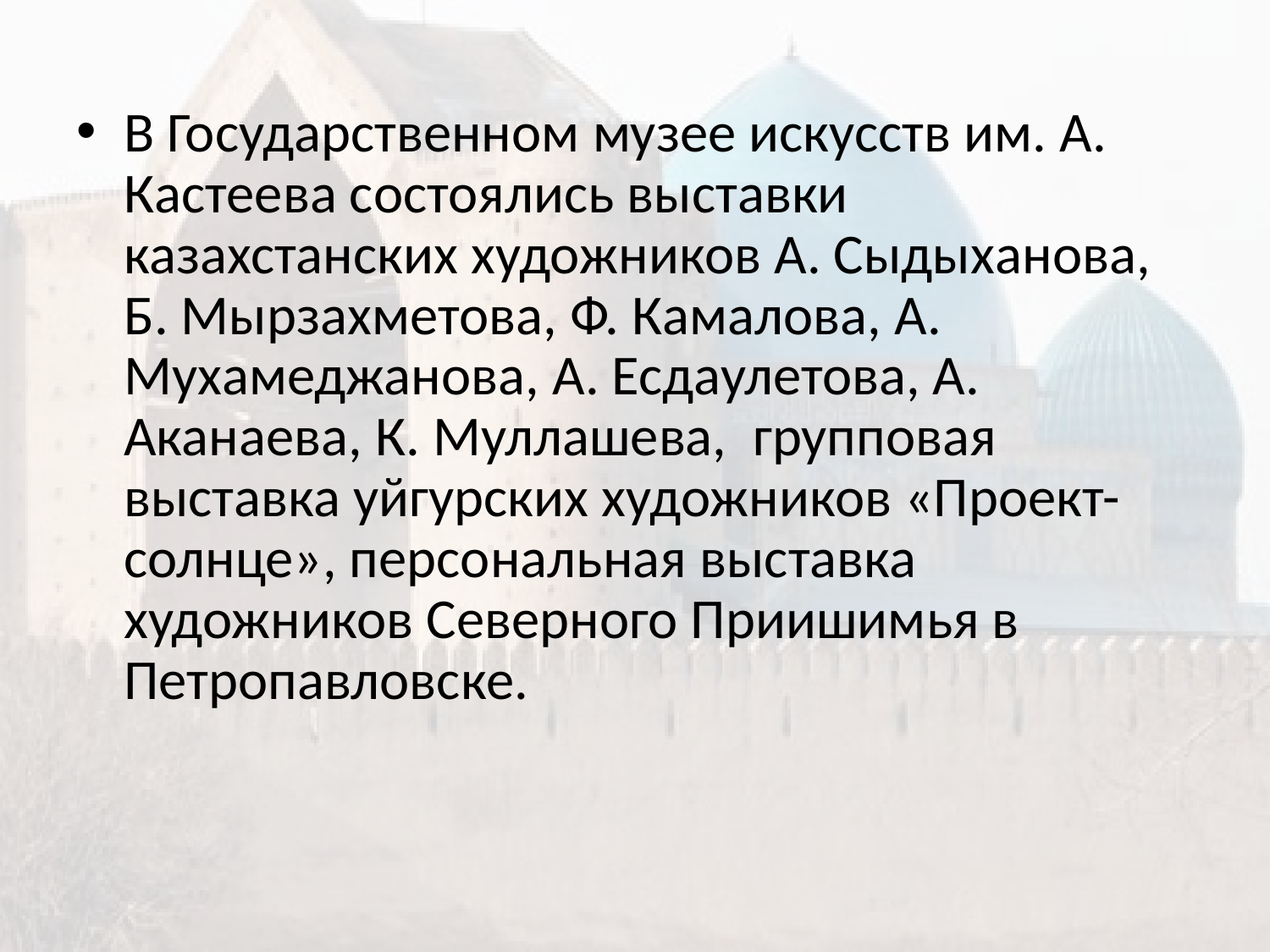

В Государственном музее искусств им. А. Кастеева состоялись выставки казахстанских художников А. Сыдыханова, Б. Мырзахметова, Ф. Камалова, А. Мухамеджанова, А. Есдаулетова, А. Аканаева, К. Муллашева,  групповая выставка уйгурских художников «Проект-солнце», персональная выставка художников Северного Приишимья в Петропавловске.